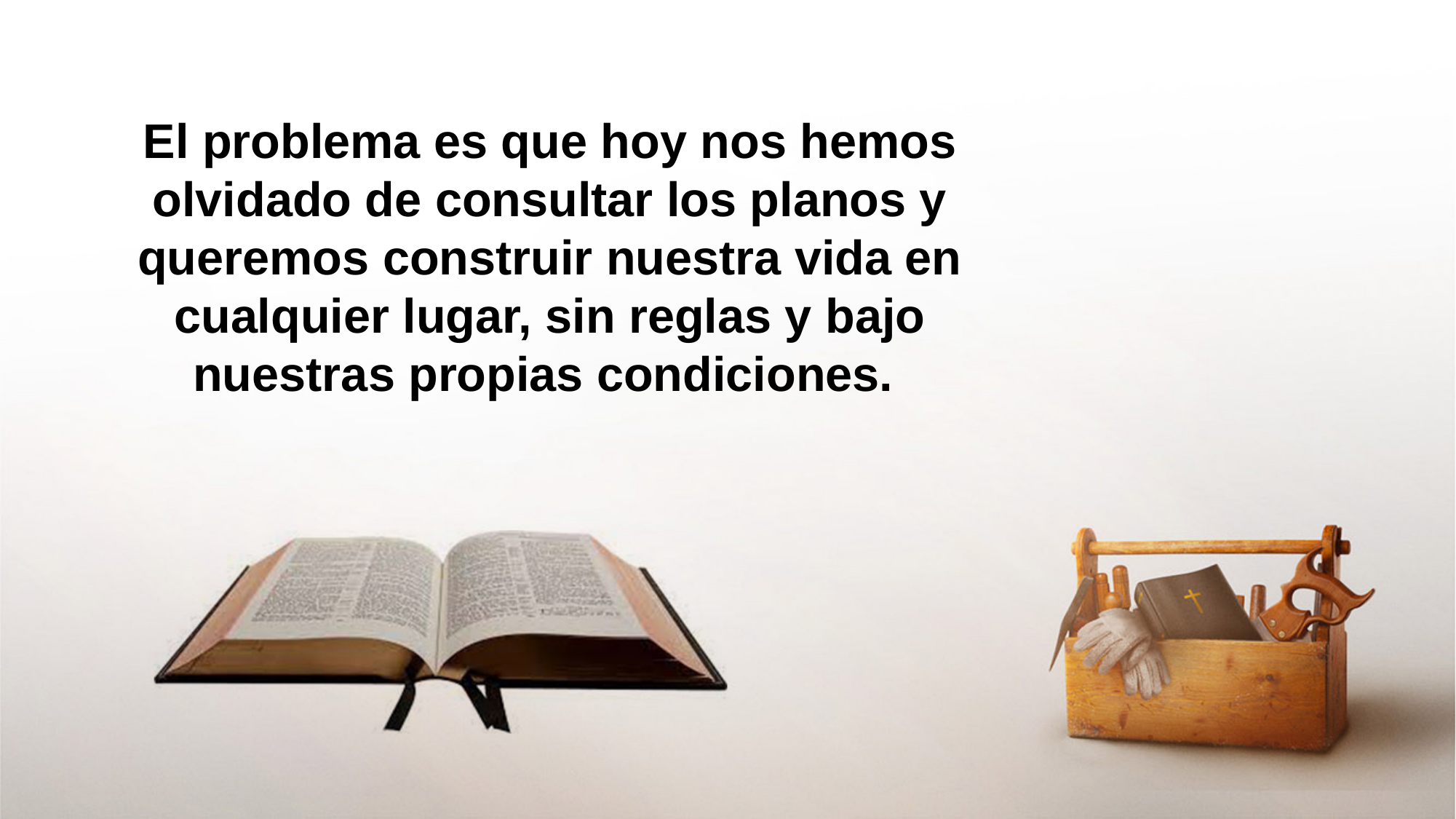

El problema es que hoy nos hemos olvidado de consultar los planos y queremos construir nuestra vida en cualquier lugar, sin reglas y bajo nuestras propias condiciones.